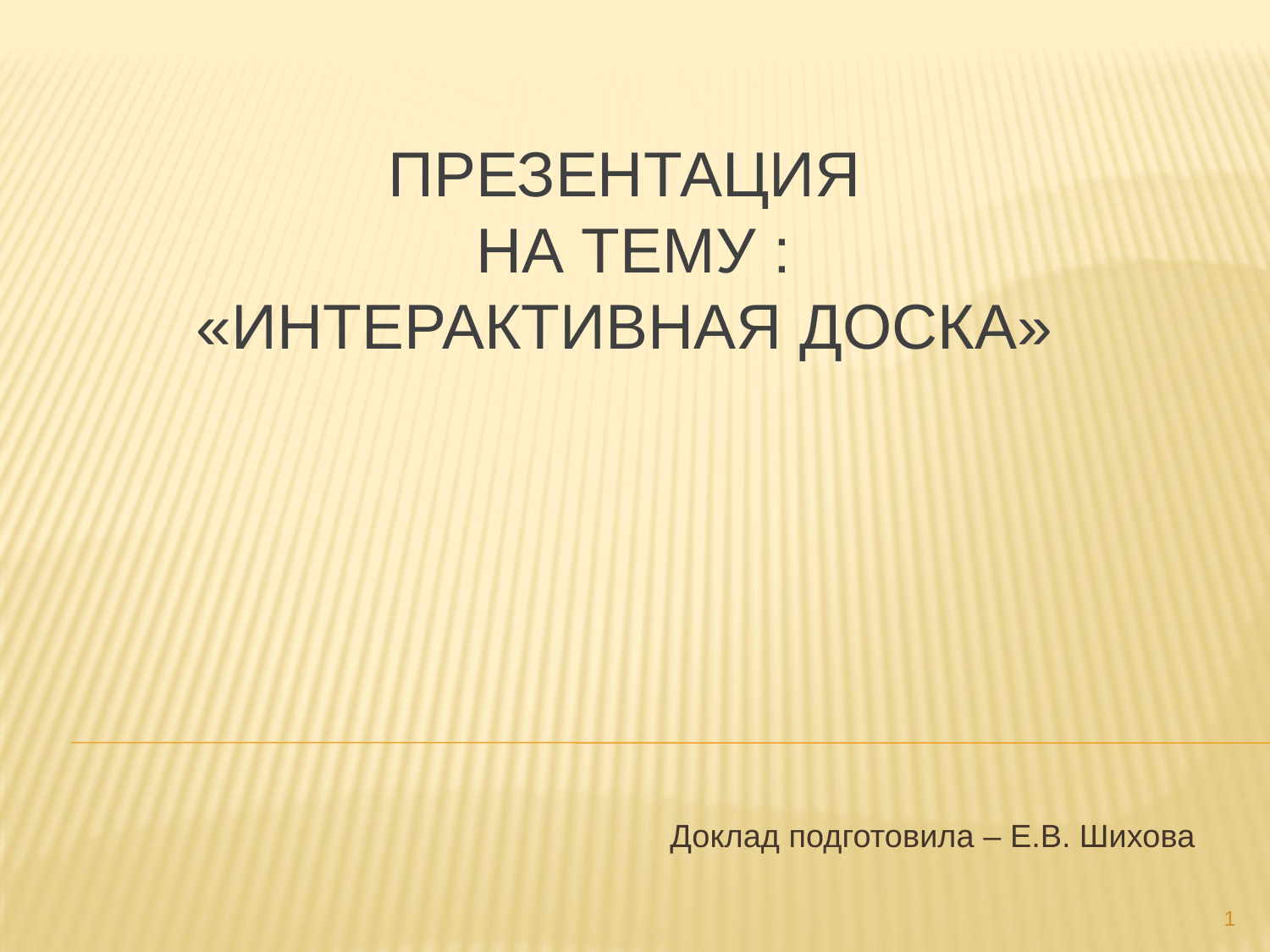

# Презентация на тему : «Интерактивная доска»

                                                                    Доклад подготовила – Е.В. Шихова

1